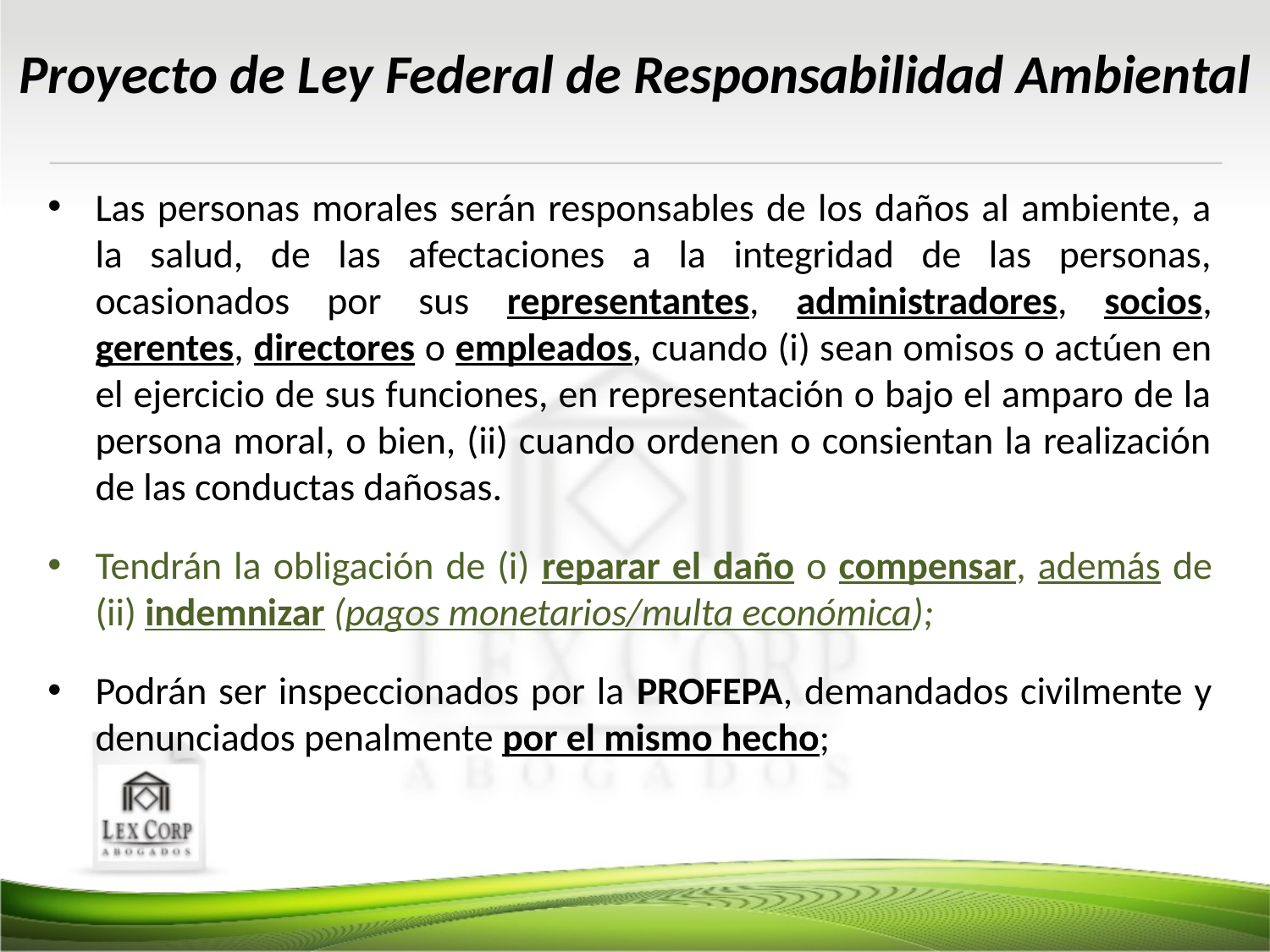

Proyecto de Ley Federal de Responsabilidad Ambiental
Las personas morales serán responsables de los daños al ambiente, a la salud, de las afectaciones a la integridad de las personas, ocasionados por sus representantes, administradores, socios, gerentes, directores o empleados, cuando (i) sean omisos o actúen en el ejercicio de sus funciones, en representación o bajo el amparo de la persona moral, o bien, (ii) cuando ordenen o consientan la realización de las conductas dañosas.

Tendrán la obligación de (i) reparar el daño o compensar, además de (ii) indemnizar (pagos monetarios/multa económica);

Podrán ser inspeccionados por la PROFEPA, demandados civilmente y denunciados penalmente por el mismo hecho;